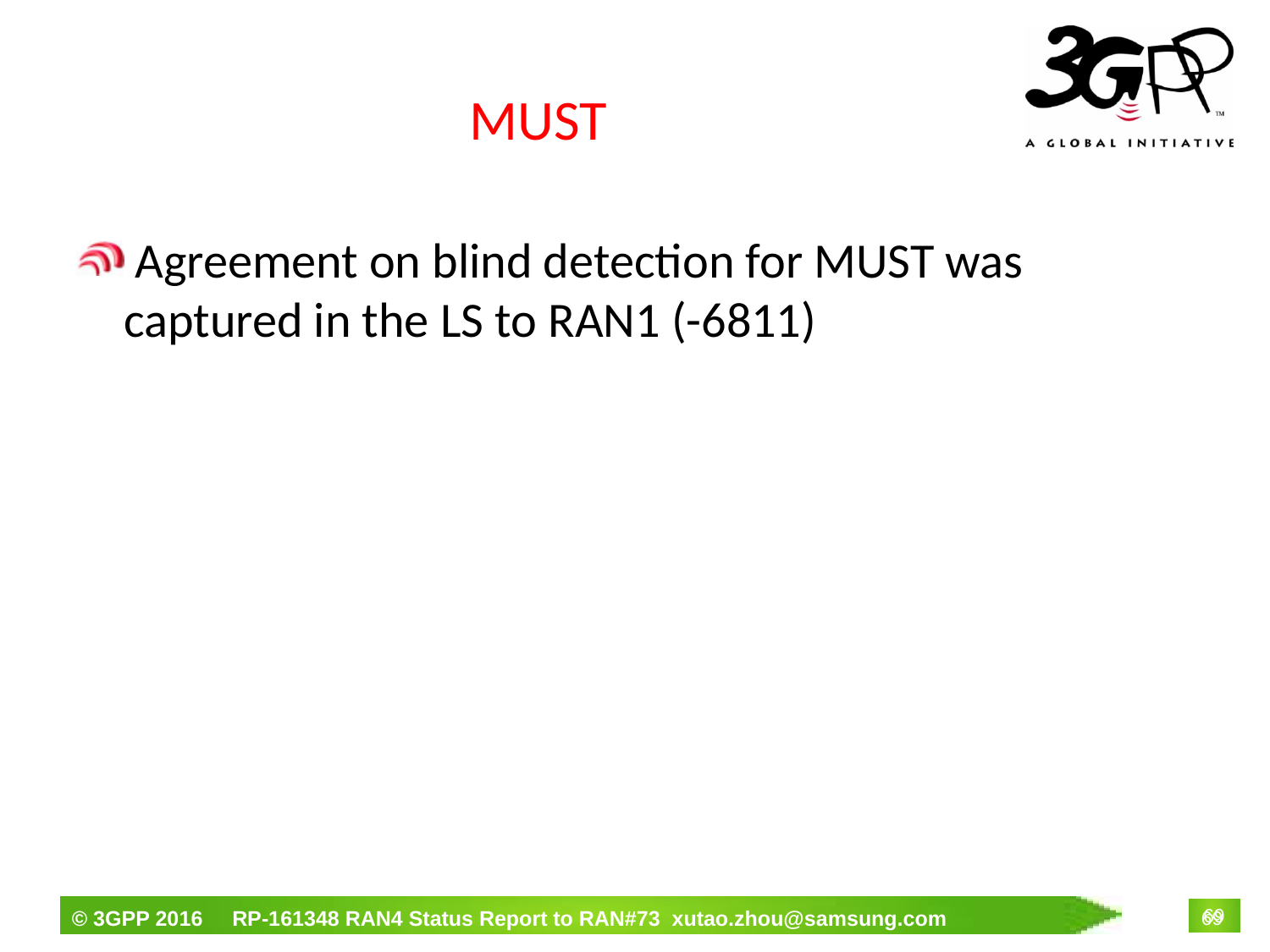

# MUST
 Agreement on blind detection for MUST was captured in the LS to RAN1 (-6811)

69